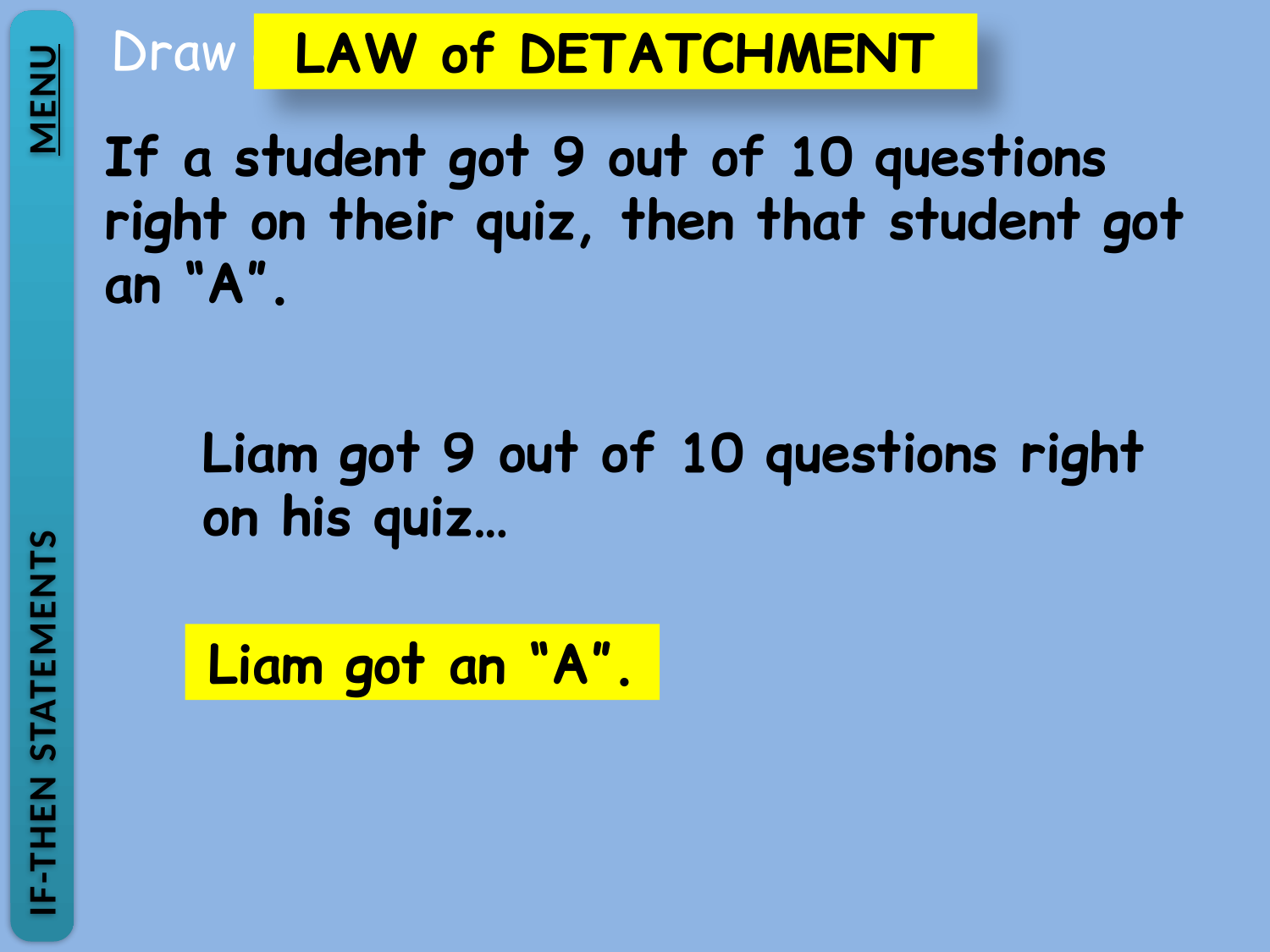

Draw a conclusion…
LAW of DETATCHMENT
If a student got 9 out of 10 questions right on their quiz, then that student got an “A”.
Liam got 9 out of 10 questions right on his quiz…
IF-THEN STATEMENTS			MENU
Liam got an “A”.